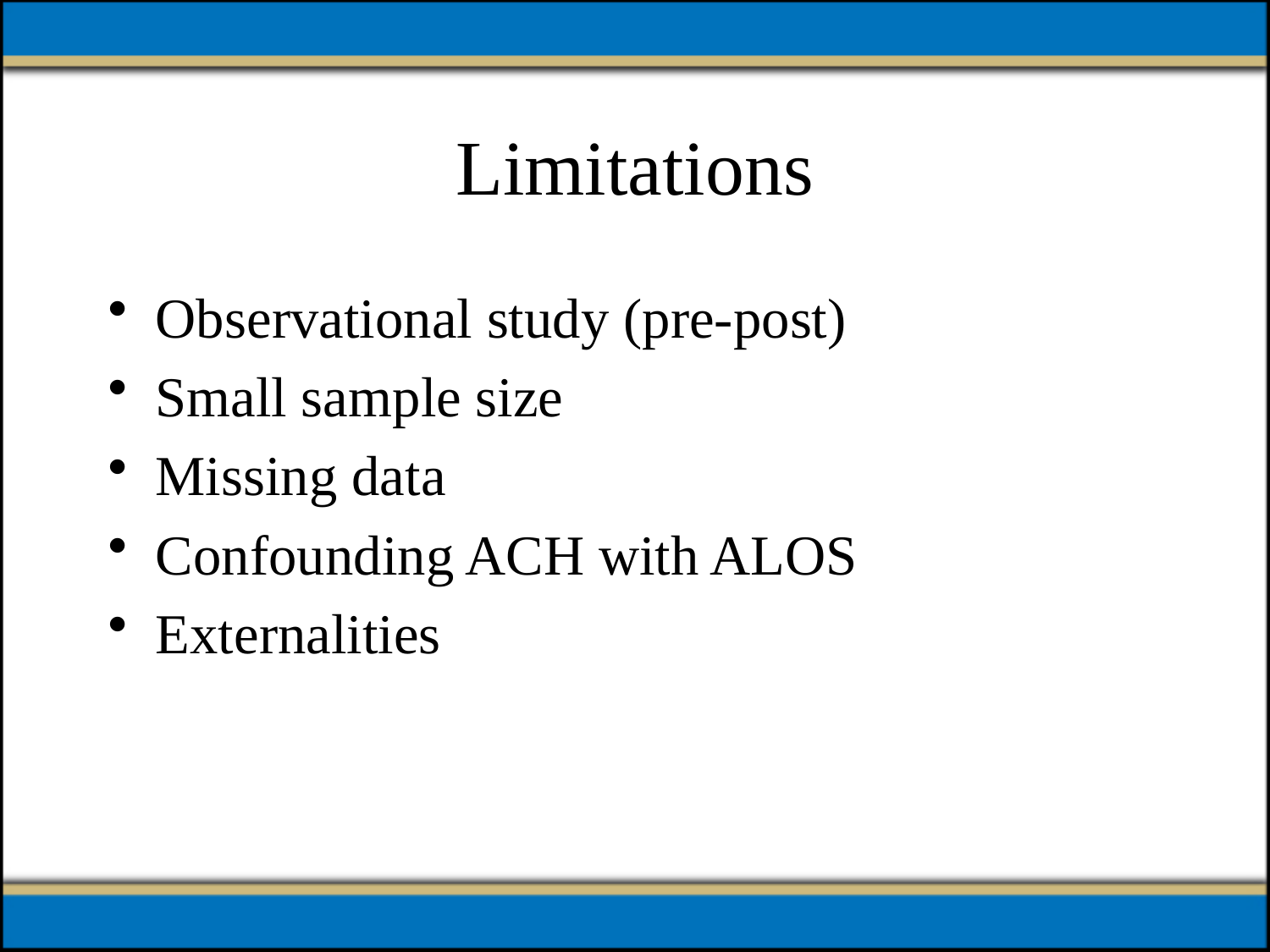

# Limitations
Observational study (pre-post)
Small sample size
Missing data
Confounding ACH with ALOS
Externalities